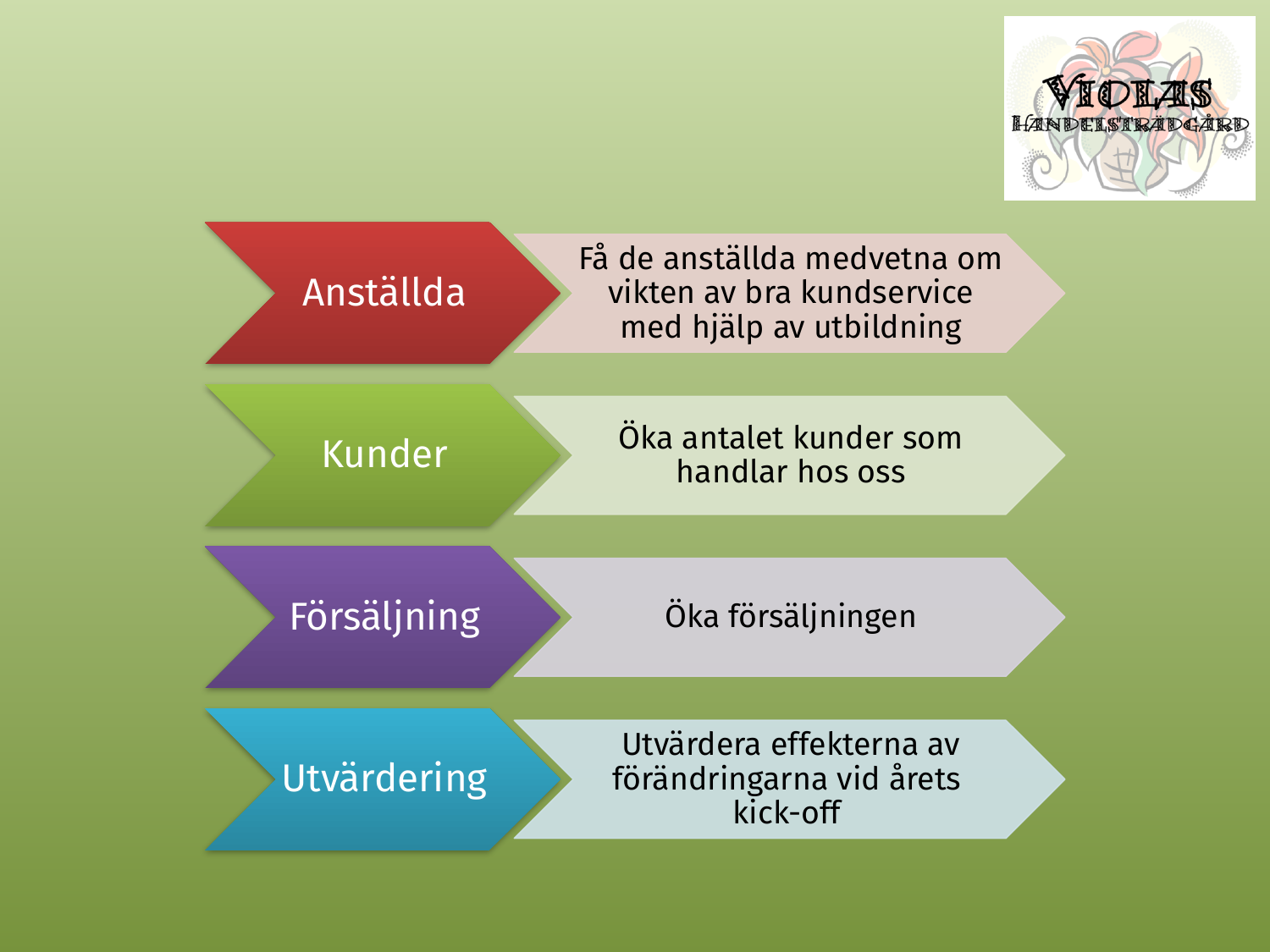

Anställda
Få de anställda medvetna om vikten av bra kundservice med hjälp av utbildning
Kunder
Öka antalet kunder som handlar hos oss
Försäljning
Öka försäljningen
Utvärdering
Utvärdera effekterna av förändringarna vid årets
kick-off